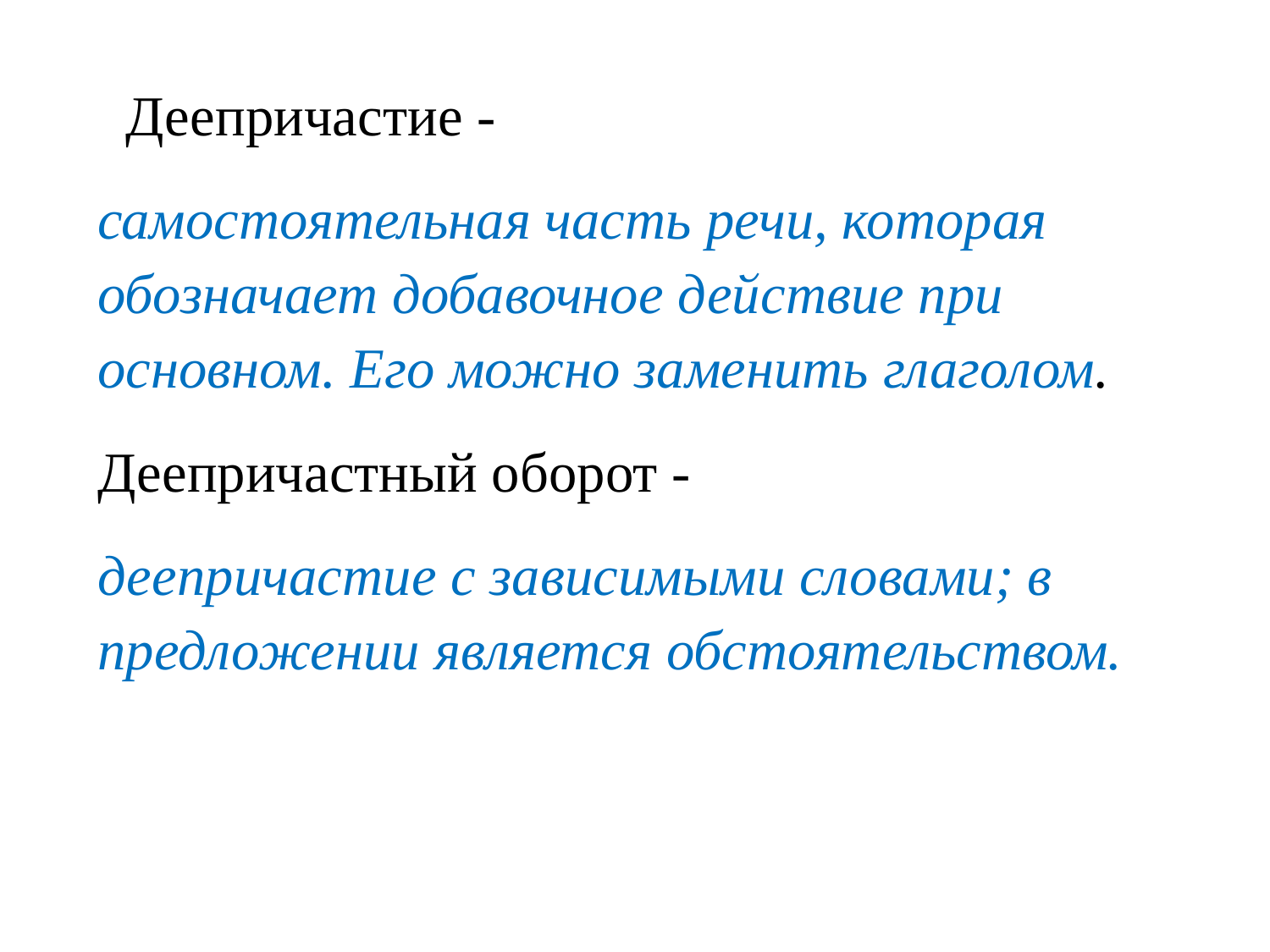

Деепричастие -
самостоятельная часть речи, которая обозначает добавочное действие при основном. Его можно заменить глаголом.
Деепричастный оборот -
деепричастие с зависимыми словами; в предложении является обстоятельством.